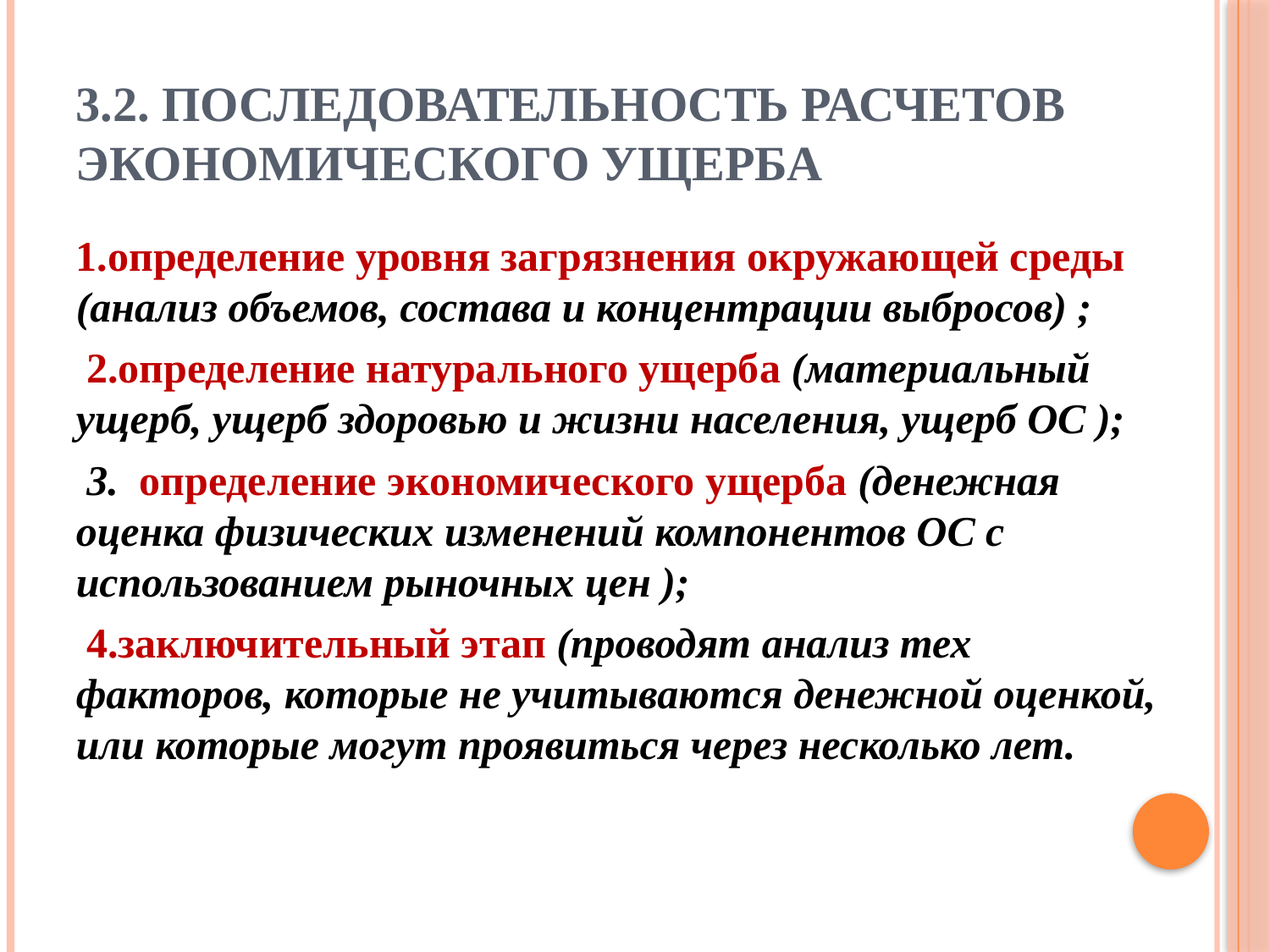

# 3.2. Последовательность расчетов экономического ущерба
1.определение уровня загрязнения окружающей среды (анализ объемов, состава и концентрации выбросов) ;
 2.определение натурального ущерба (материальный ущерб, ущерб здоровью и жизни населения, ущерб ОС );
 3.  определение экономического ущерба (денежная оценка физических изменений компонентов ОС с использованием рыночных цен );
 4.заключительный этап (проводят анализ тех факторов, которые не учитываются денежной оценкой, или которые могут проявиться через несколько лет.